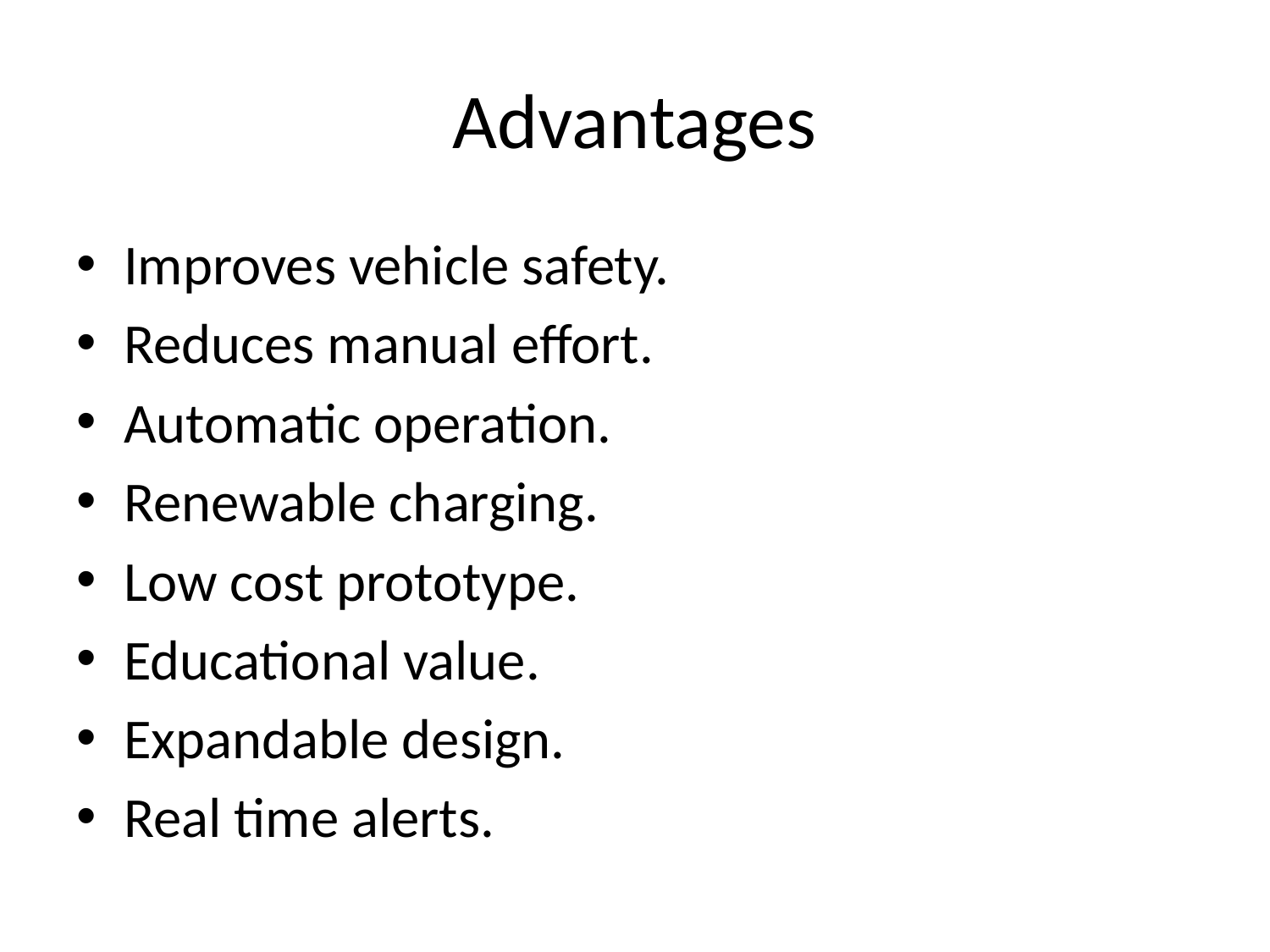

# Advantages
Improves vehicle safety.
Reduces manual effort.
Automatic operation.
Renewable charging.
Low cost prototype.
Educational value.
Expandable design.
Real time alerts.